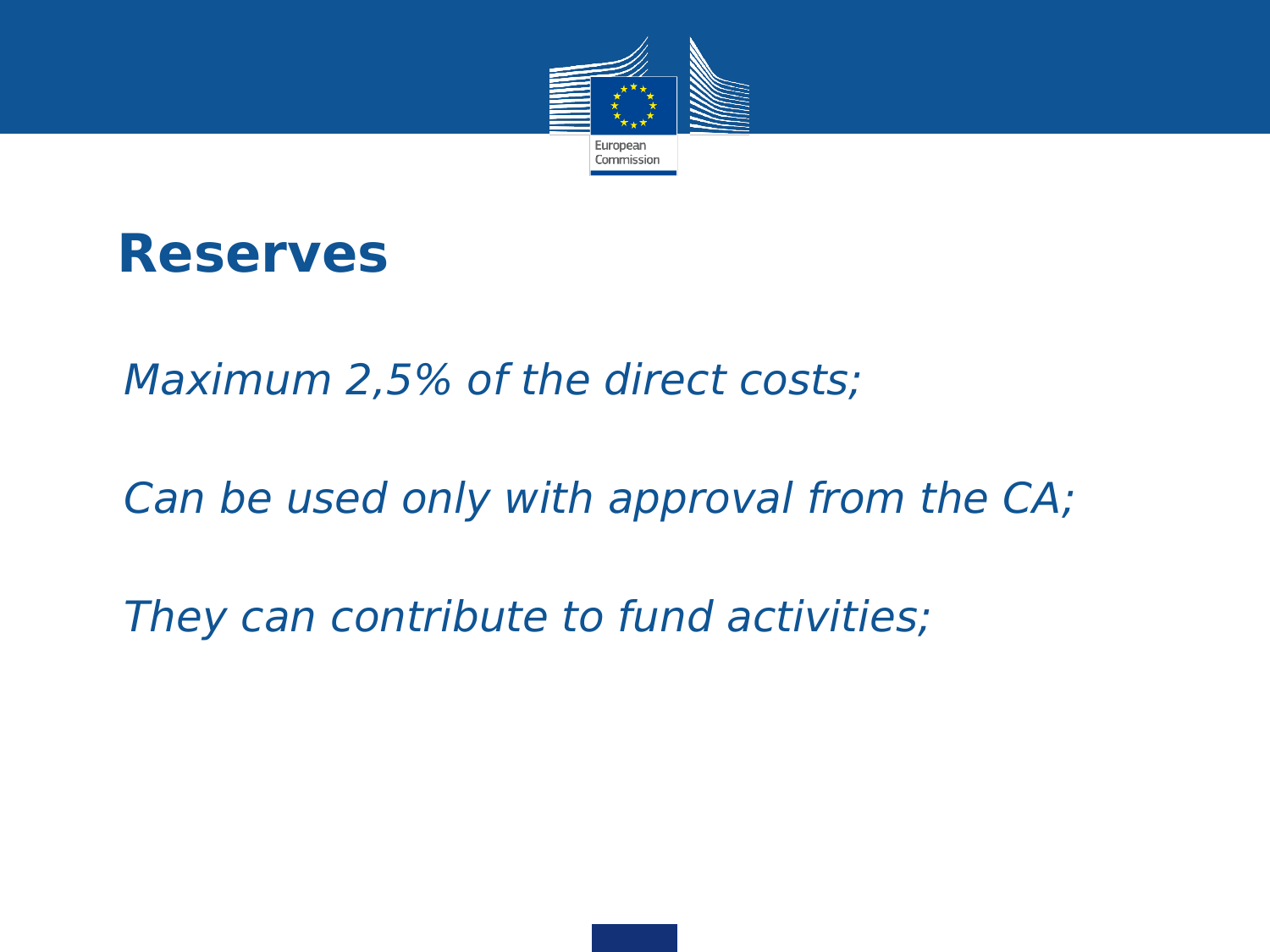

# Reserves
Maximum 2,5% of the direct costs;

Can be used only with approval from the CA;

They can contribute to fund activities;